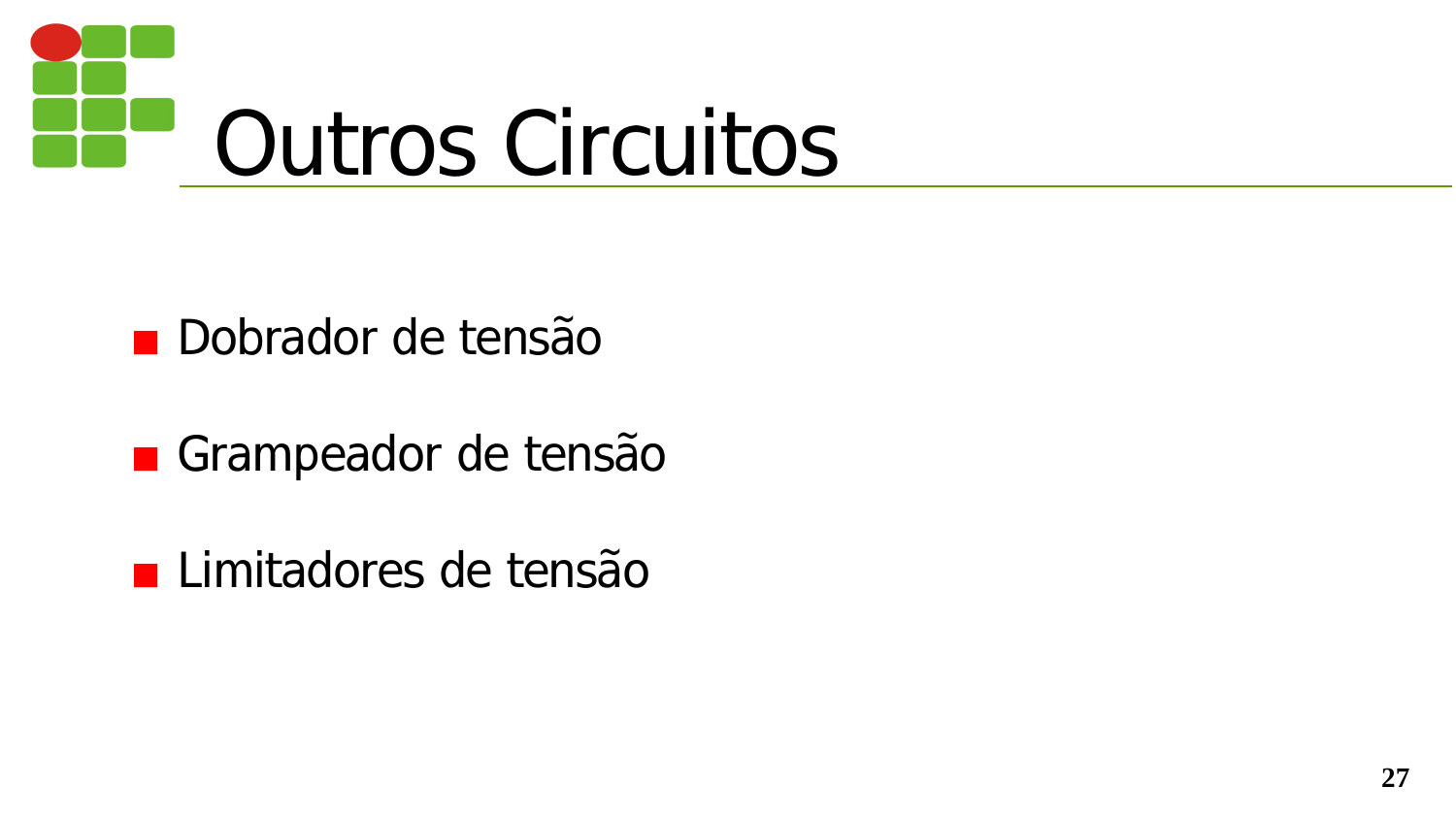

# Outros Circuitos

Dobrador de tensão

Grampeador de tensão

Limitadores de tensão

27